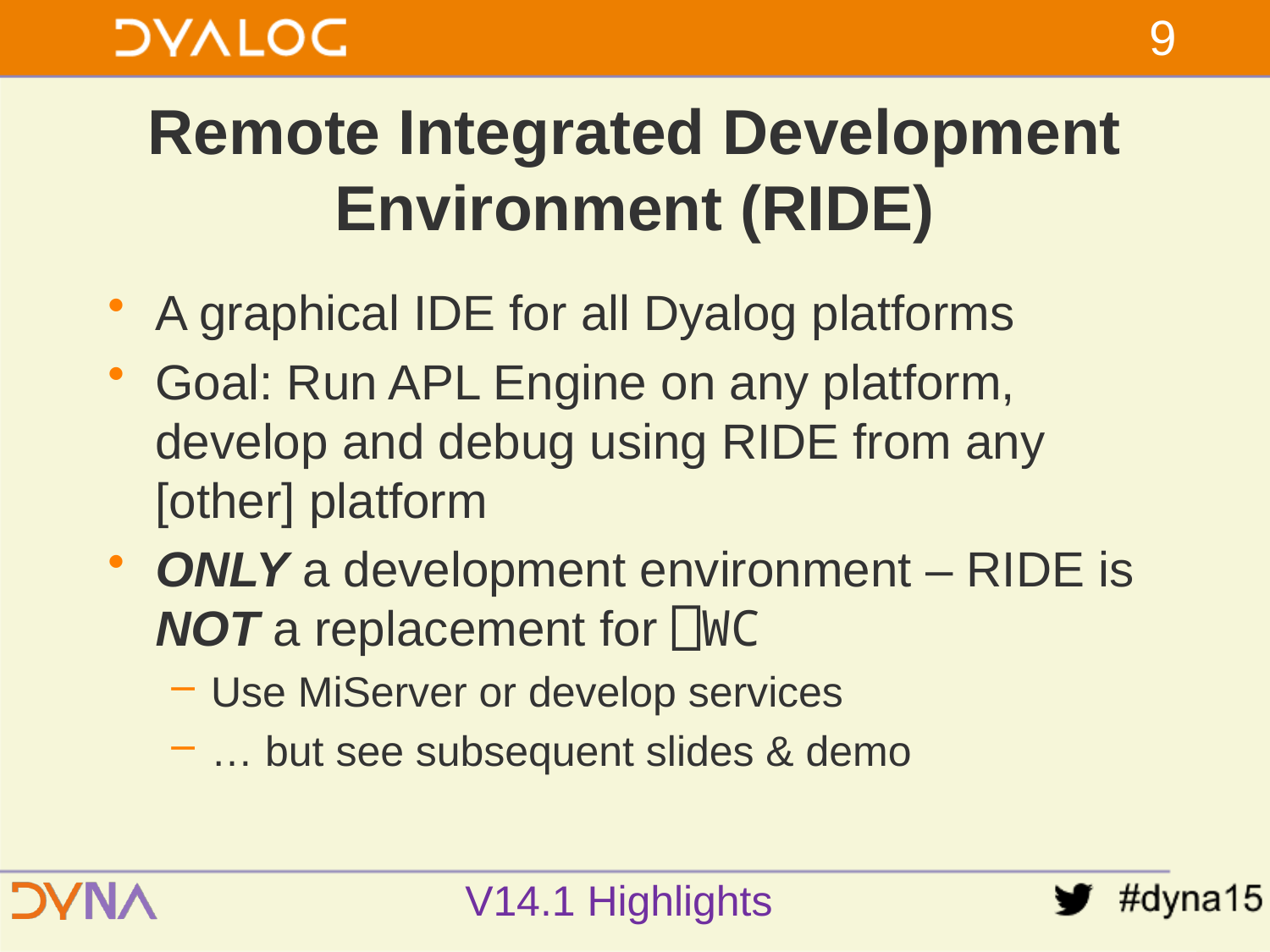

9
# Remote Integrated Development Environment (RIDE)
A graphical IDE for all Dyalog platforms
Goal: Run APL Engine on any platform, develop and debug using RIDE from any [other] platform
ONLY a development environment – RIDE is NOT a replacement for ⎕WC
Use MiServer or develop services
… but see subsequent slides & demo
V14.1 Highlights